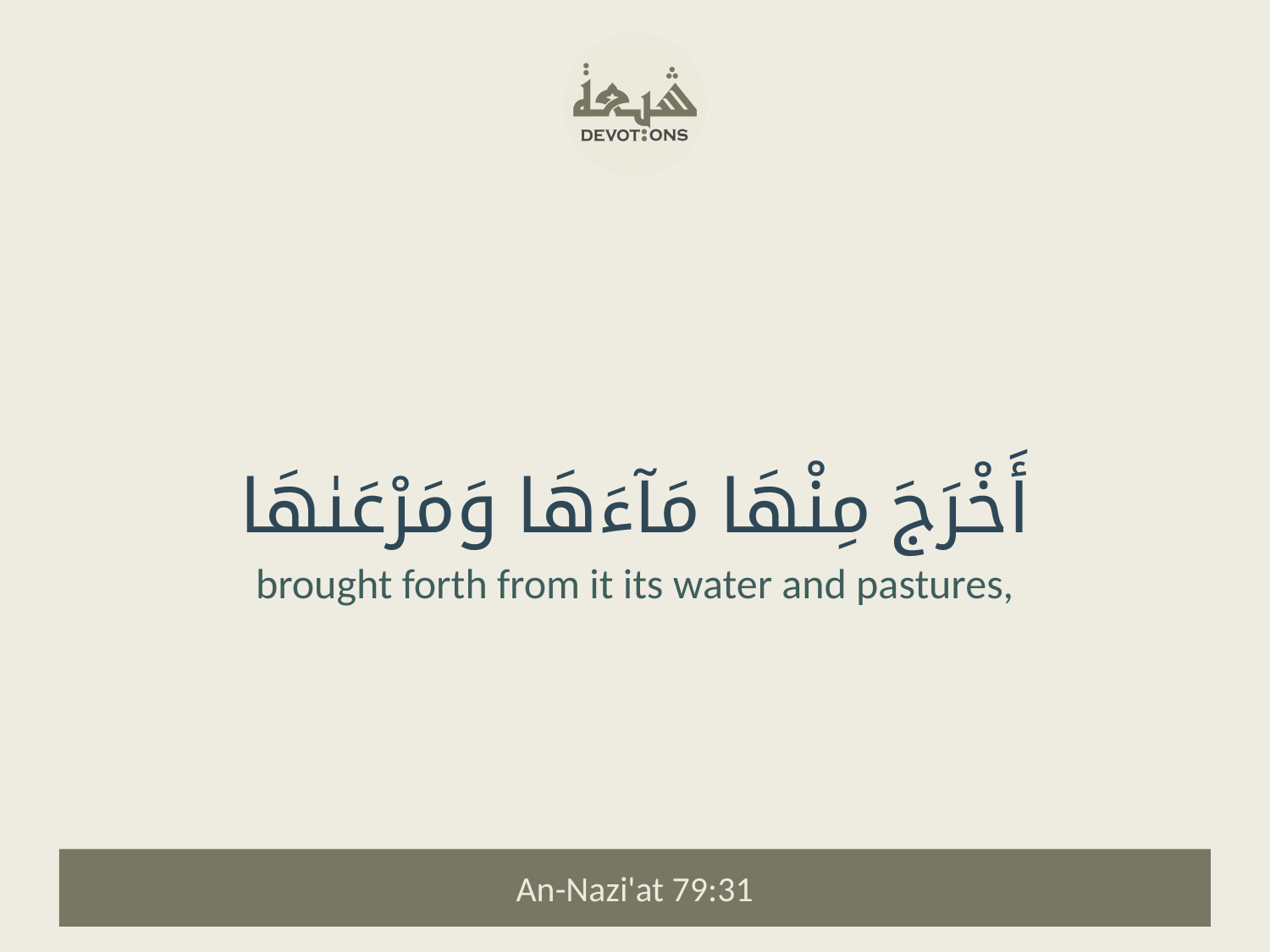

أَخْرَجَ مِنْهَا مَآءَهَا وَمَرْعَىٰهَا
brought forth from it its water and pastures,
An-Nazi'at 79:31